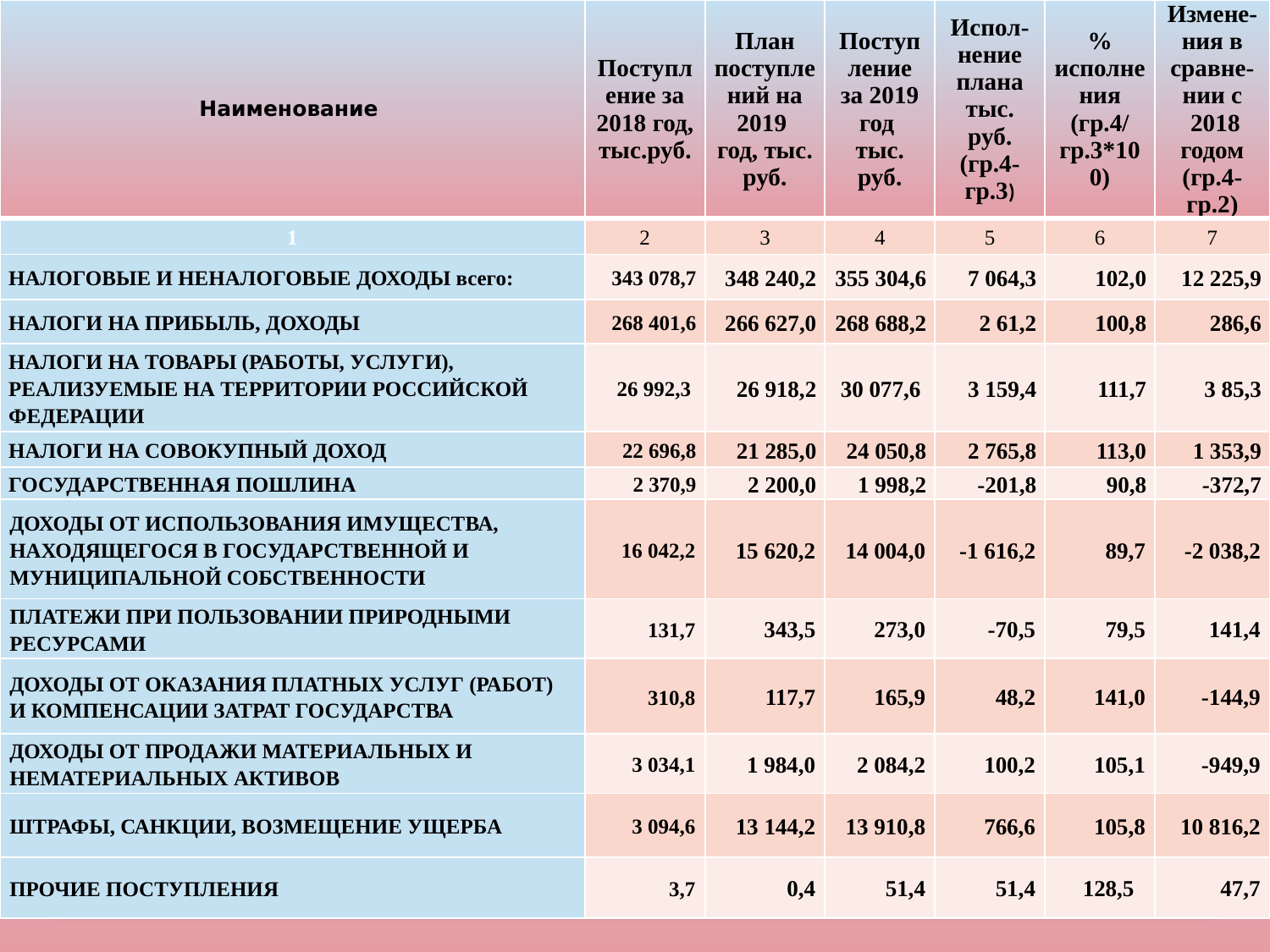

| Наименование | Поступление за 2018 год, тыс.руб. | План поступлений на 2019 год, тыс. руб. | Поступление за 2019 год тыс. руб. | Испол-нение плана тыс. руб. (гр.4-гр.3) | % исполнения (гр.4/гр.3\*100) | Измене-ния в сравне-нии с 2018 годом (гр.4-гр.2) |
| --- | --- | --- | --- | --- | --- | --- |
| 1 | 2 | 3 | 4 | 5 | 6 | 7 |
| НАЛОГОВЫЕ И НЕНАЛОГОВЫЕ ДОХОДЫ всего: | 343 078,7 | 348 240,2 | 355 304,6 | 7 064,3 | 102,0 | 12 225,9 |
| НАЛОГИ НА ПРИБЫЛЬ, ДОХОДЫ | 268 401,6 | 266 627,0 | 268 688,2 | 2 61,2 | 100,8 | 286,6 |
| НАЛОГИ НА ТОВАРЫ (РАБОТЫ, УСЛУГИ), РЕАЛИЗУЕМЫЕ НА ТЕРРИТОРИИ РОССИЙСКОЙ ФЕДЕРАЦИИ | 26 992,3 | 26 918,2 | 30 077,6 | 3 159,4 | 111,7 | 3 85,3 |
| НАЛОГИ НА СОВОКУПНЫЙ ДОХОД | 22 696,8 | 21 285,0 | 24 050,8 | 2 765,8 | 113,0 | 1 353,9 |
| ГОСУДАРСТВЕННАЯ ПОШЛИНА | 2 370,9 | 2 200,0 | 1 998,2 | -201,8 | 90,8 | -372,7 |
| ДОХОДЫ ОТ ИСПОЛЬЗОВАНИЯ ИМУЩЕСТВА, НАХОДЯЩЕГОСЯ В ГОСУДАРСТВЕННОЙ И МУНИЦИПАЛЬНОЙ СОБСТВЕННОСТИ | 16 042,2 | 15 620,2 | 14 004,0 | -1 616,2 | 89,7 | -2 038,2 |
| ПЛАТЕЖИ ПРИ ПОЛЬЗОВАНИИ ПРИРОДНЫМИ РЕСУРСАМИ | 131,7 | 343,5 | 273,0 | -70,5 | 79,5 | 141,4 |
| ДОХОДЫ ОТ ОКАЗАНИЯ ПЛАТНЫХ УСЛУГ (РАБОТ) И КОМПЕНСАЦИИ ЗАТРАТ ГОСУДАРСТВА | 310,8 | 117,7 | 165,9 | 48,2 | 141,0 | -144,9 |
| ДОХОДЫ ОТ ПРОДАЖИ МАТЕРИАЛЬНЫХ И НЕМАТЕРИАЛЬНЫХ АКТИВОВ | 3 034,1 | 1 984,0 | 2 084,2 | 100,2 | 105,1 | -949,9 |
| ШТРАФЫ, САНКЦИИ, ВОЗМЕЩЕНИЕ УЩЕРБА | 3 094,6 | 13 144,2 | 13 910,8 | 766,6 | 105,8 | 10 816,2 |
| ПРОЧИЕ ПОСТУПЛЕНИЯ | 3,7 | 0,4 | 51,4 | 51,4 | 128,5 | 47,7 |
5